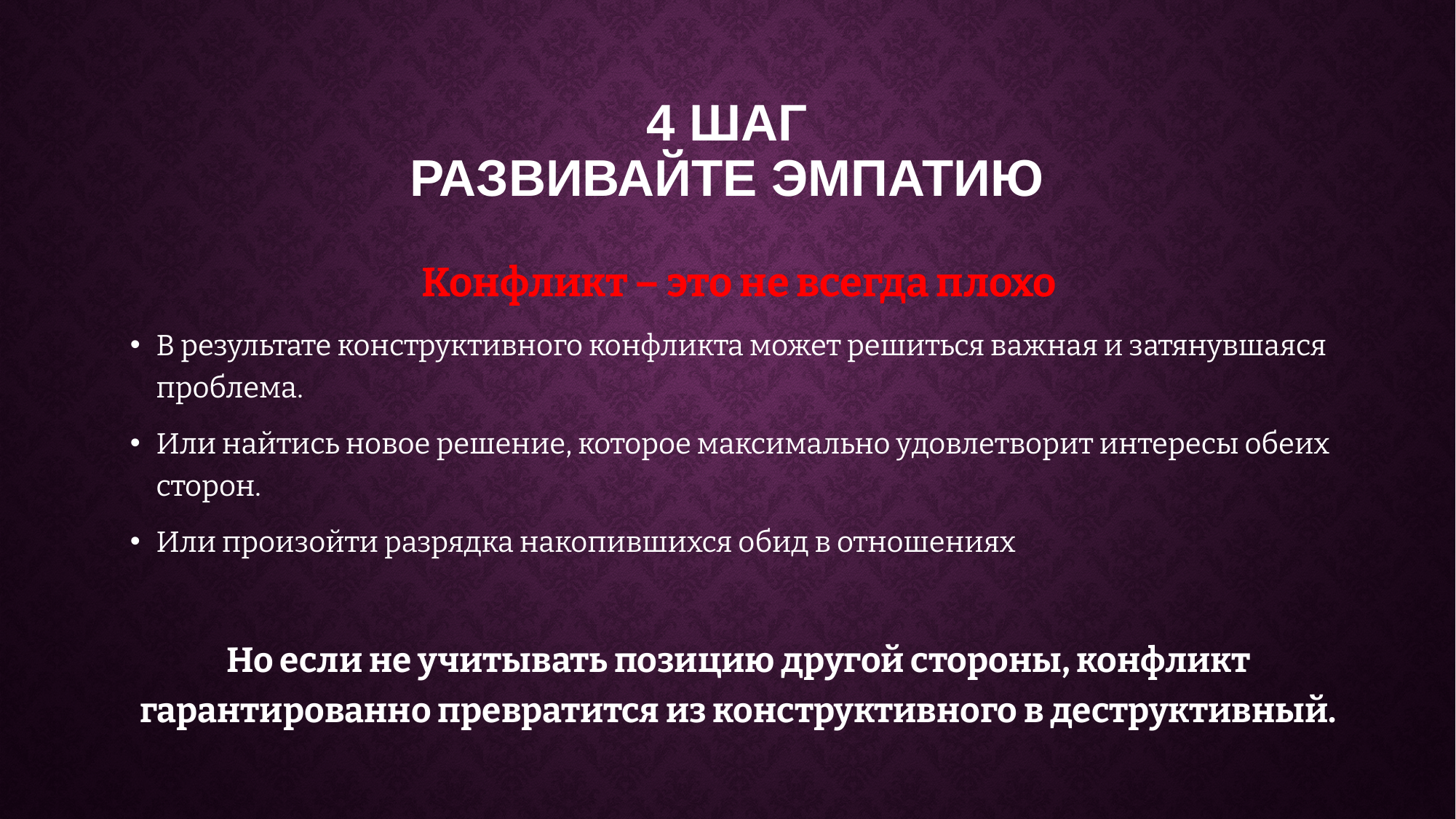

# 4 шаг Развивайте эмпатию
Конфликт – это не всегда плохо
В результате конструктивного конфликта может решиться важная и затянувшаяся проблема.
Или найтись новое решение, которое максимально удовлетворит интересы обеих сторон.
Или произойти разрядка накопившихся обид в отношениях

Но если не учитывать позицию другой стороны, конфликт гарантированно превратится из конструктивного в деструктивный.